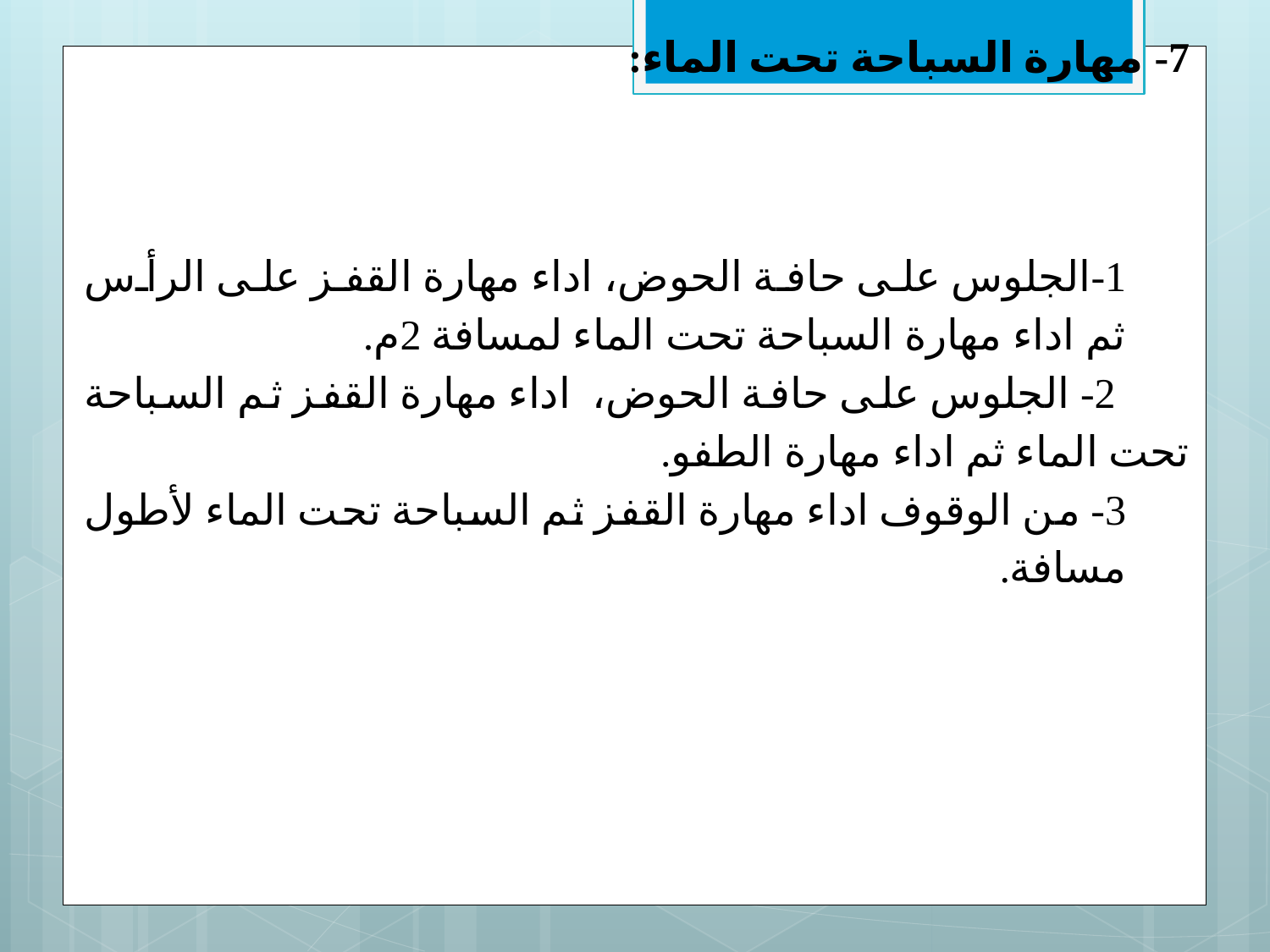

7- مهارة السباحة تحت الماء:

1-الجلوس على حافة الحوض، اداء مهارة القفز على الرأس ثم اداء مهارة السباحة تحت الماء لمسافة 2م.
       2- الجلوس على حافة الحوض،  اداء مهارة القفز ثم السباحة تحت الماء ثم اداء مهارة الطفو.
3- من الوقوف اداء مهارة القفز ثم السباحة تحت الماء لأطول مسافة.